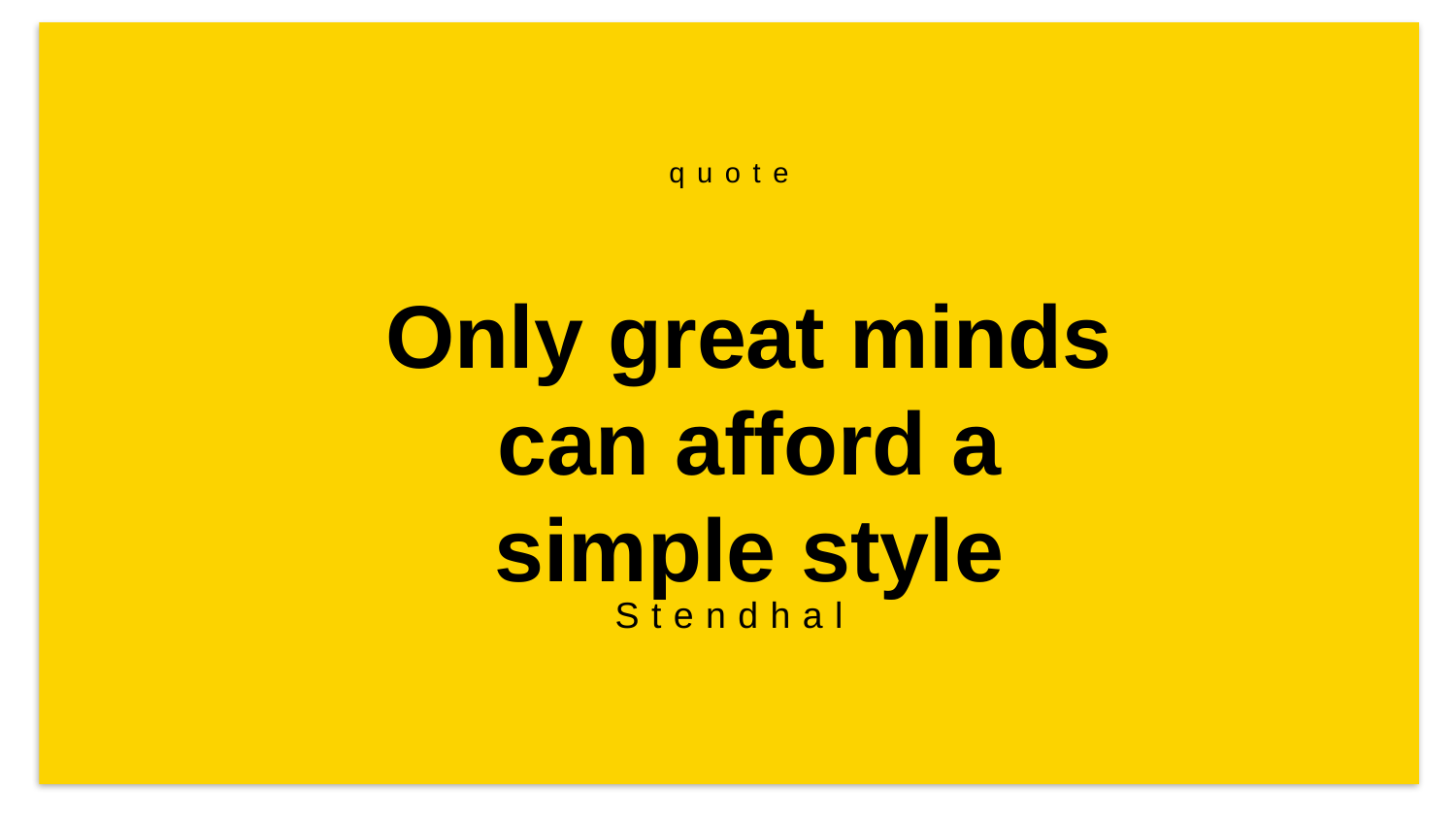

quote
Only great minds can afford a simple style
Stendhal